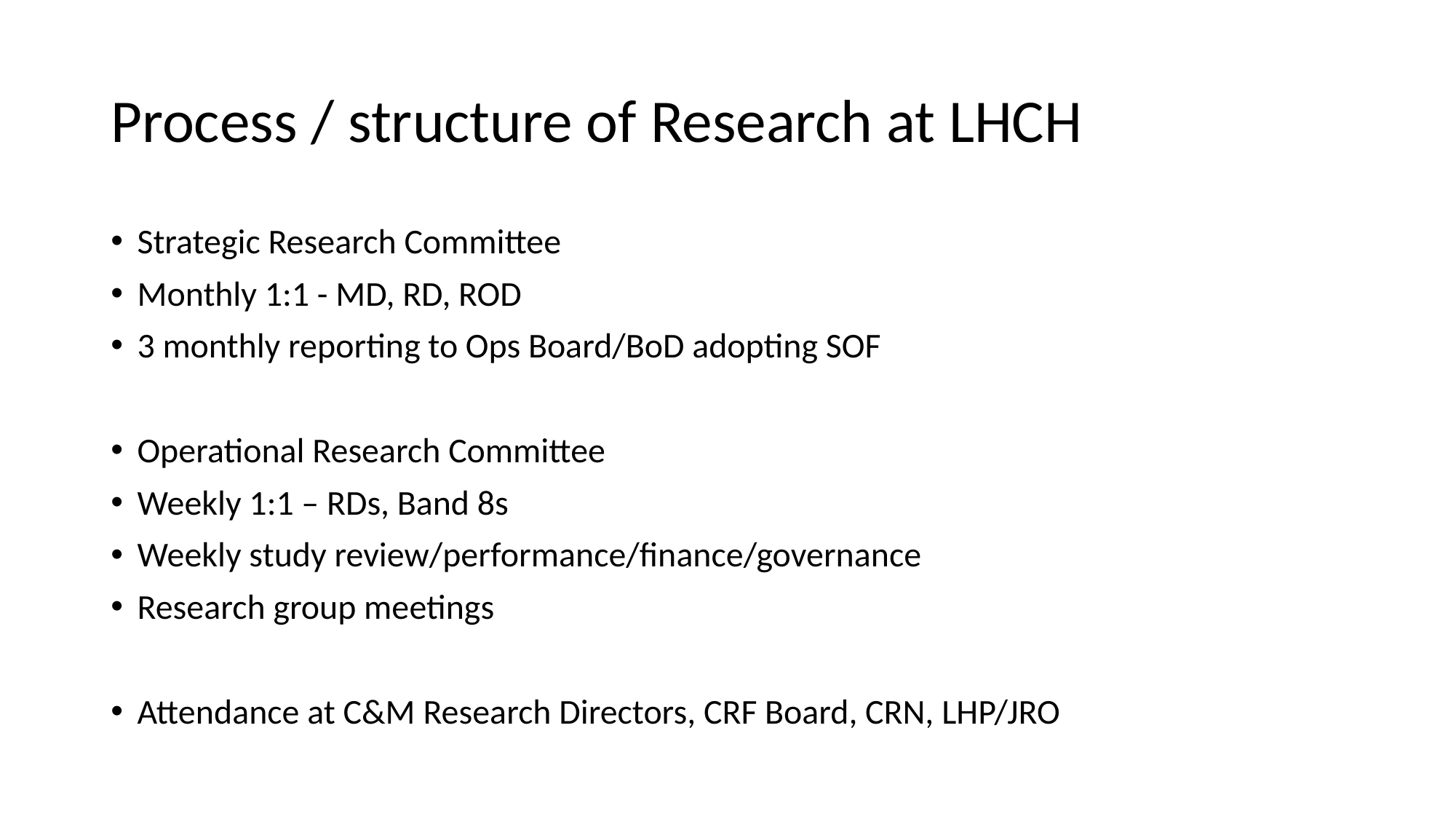

# Process / structure of Research at LHCH
Strategic Research Committee
Monthly 1:1 - MD, RD, ROD
3 monthly reporting to Ops Board/BoD adopting SOF

Operational Research Committee
Weekly 1:1 – RDs, Band 8s
Weekly study review/performance/finance/governance
Research group meetings

Attendance at C&M Research Directors, CRF Board, CRN, LHP/JRO